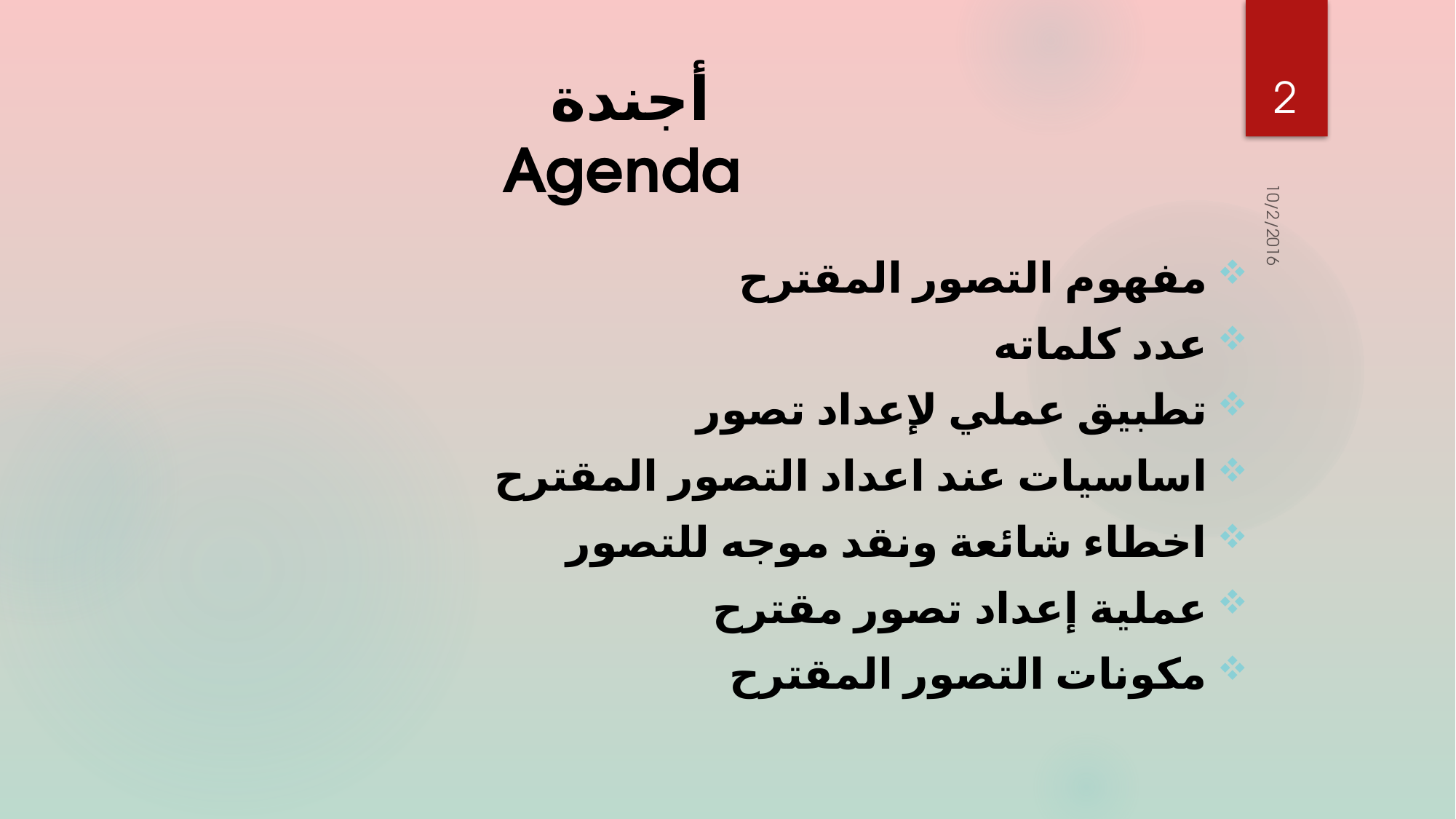

2
# أجندة Agenda
مفهوم التصور المقترح
عدد كلماته
تطبيق عملي لإعداد تصور
اساسيات عند اعداد التصور المقترح
اخطاء شائعة ونقد موجه للتصور
عملية إعداد تصور مقترح
مكونات التصور المقترح

10/2/2016